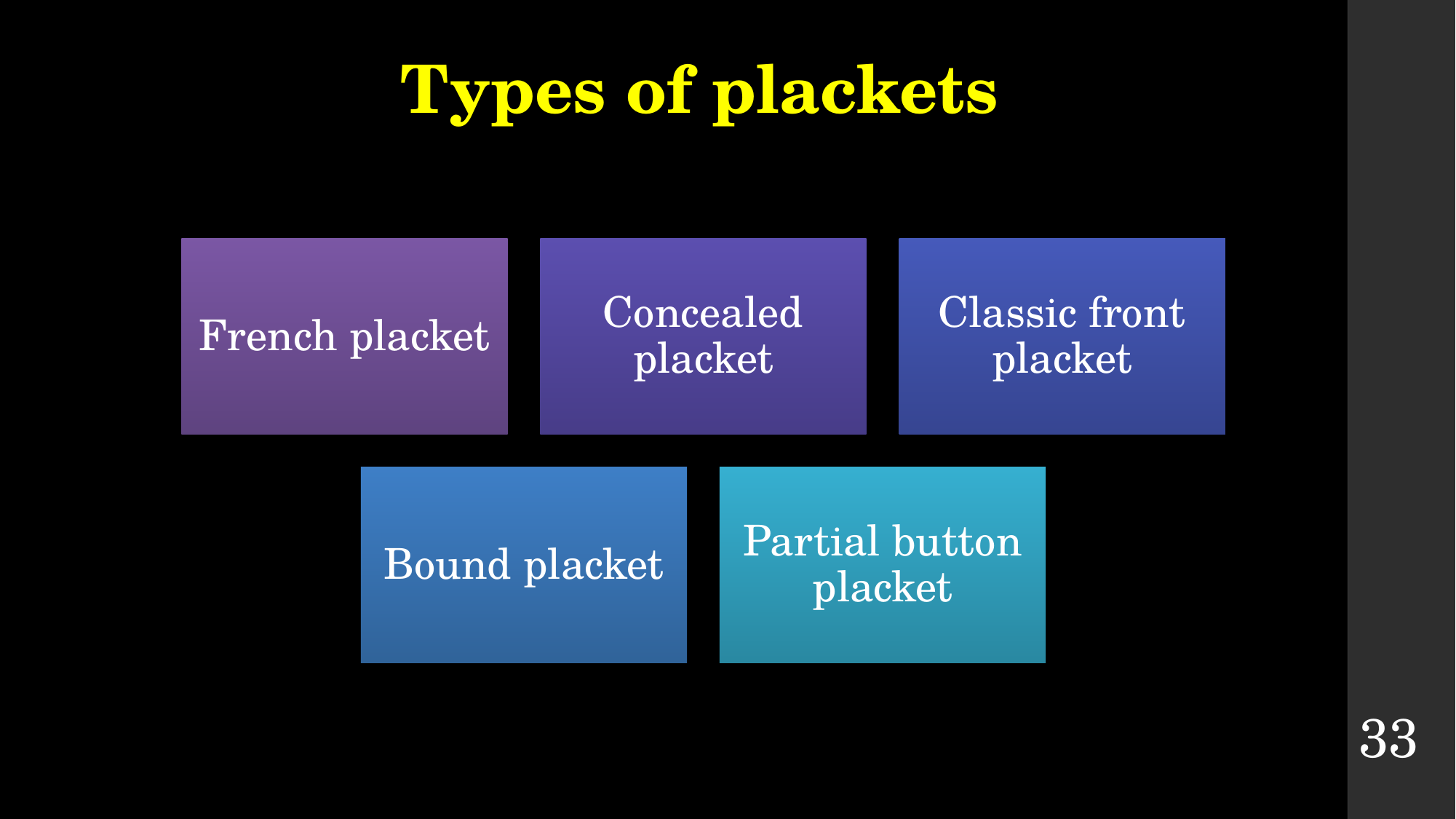

# Types of plackets
French placket
Concealed placket
Classic front placket
Bound placket
Partial button placket
33